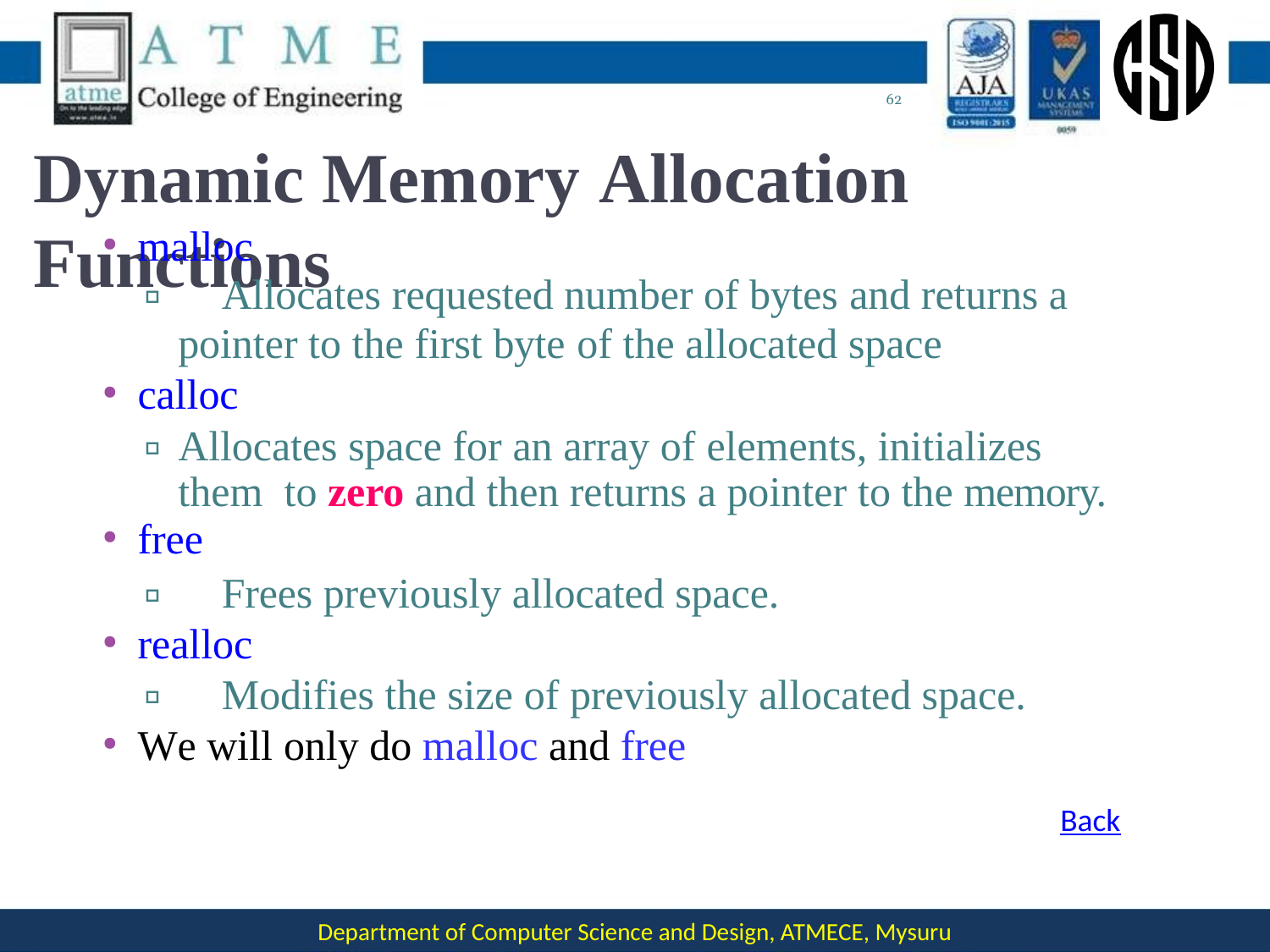

62
# Dynamic Memory Allocation Functions
malloc
▫	Allocates requested number of bytes and returns a
pointer to the first byte of the allocated space
calloc
▫	Allocates space for an array of elements, initializes them  to zero and then returns a pointer to the memory.
free
▫	Frees previously allocated space.
realloc
▫	Modifies the size of previously allocated space.
We will only do malloc and free
Back